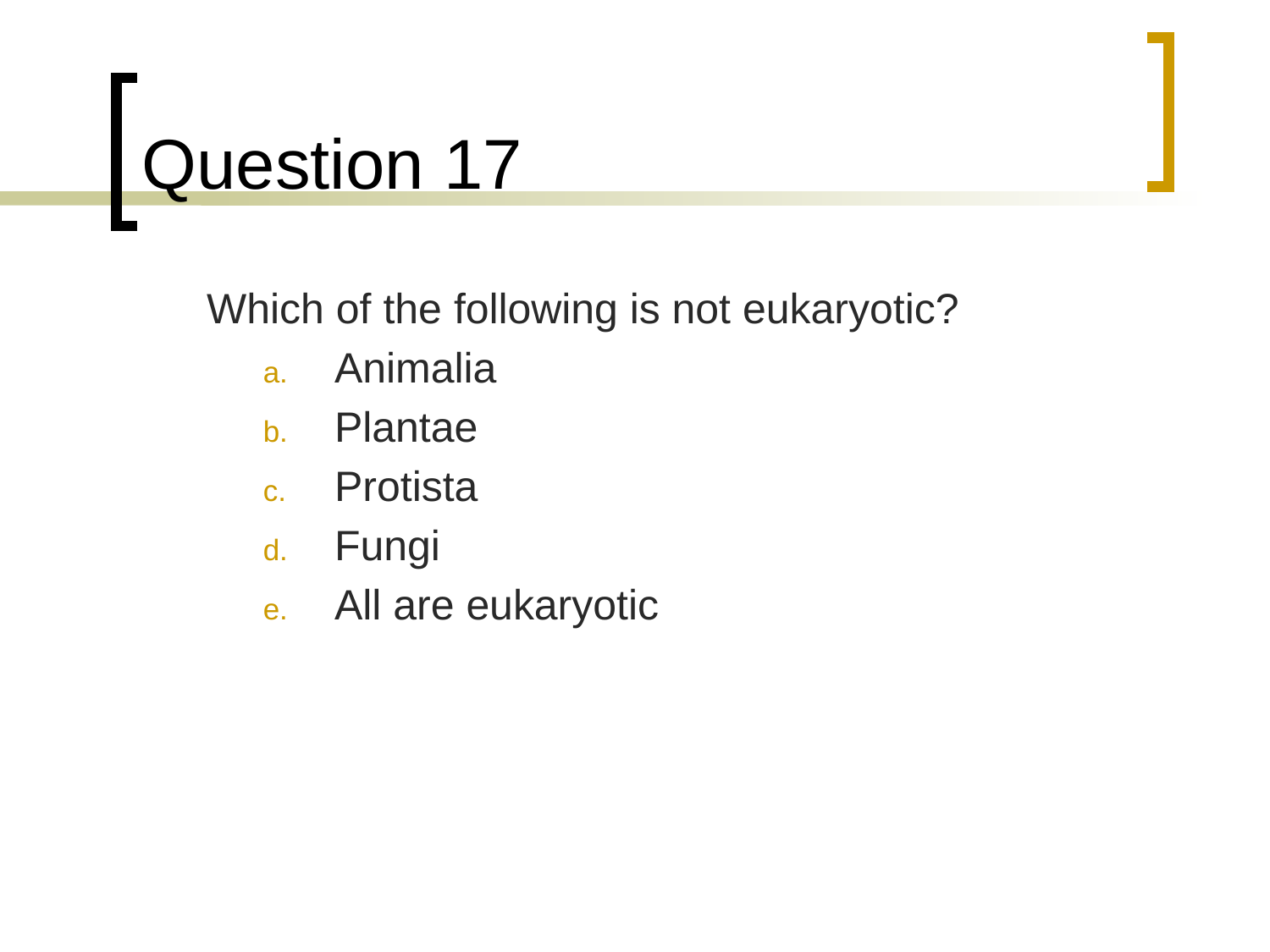

# Question 17
	Which of the following is not eukaryotic?
Animalia
Plantae
Protista
Fungi
All are eukaryotic